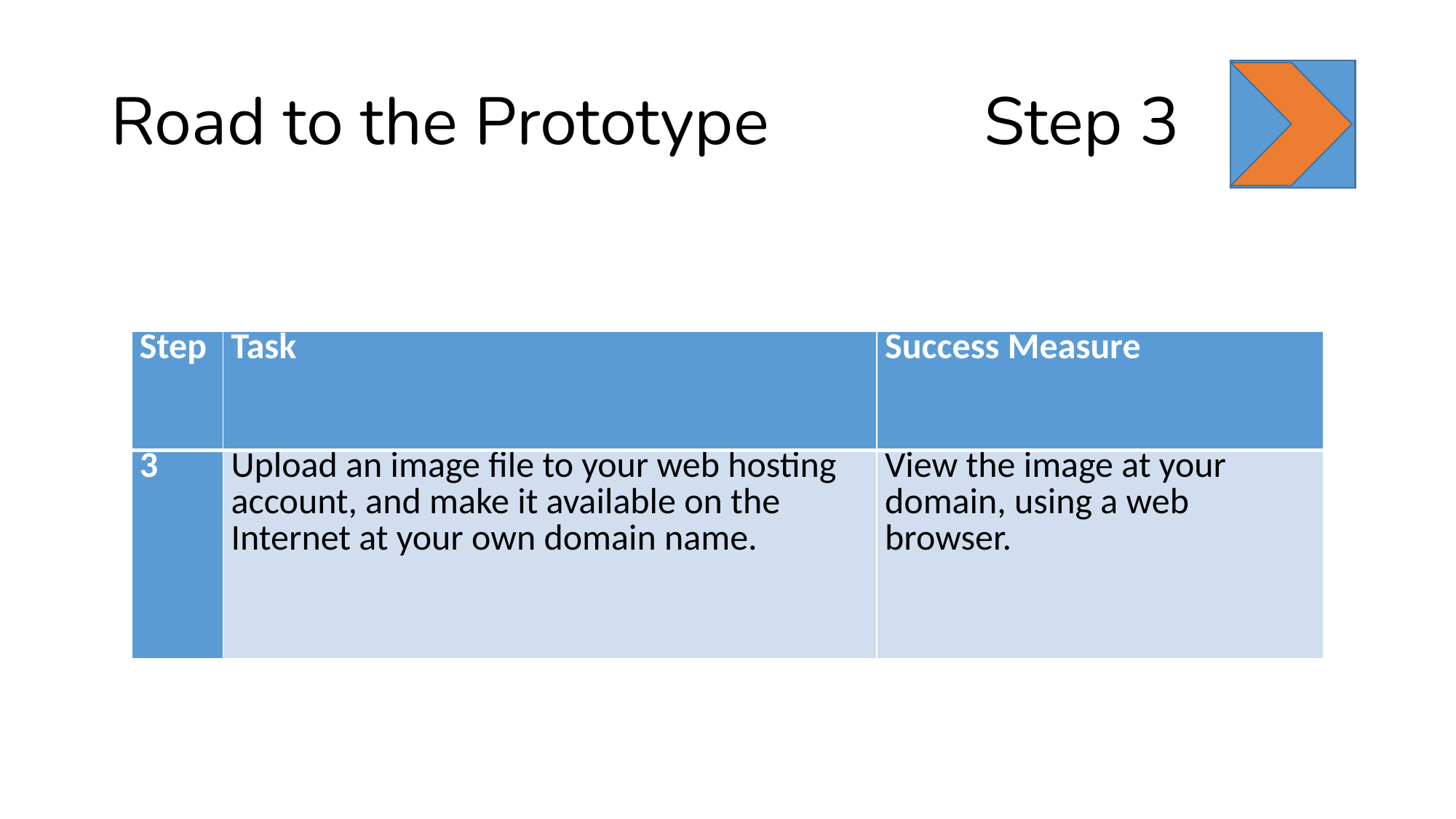

# Road to the Prototype		Step 3

| Step | Task | Success Measure |
| --- | --- | --- |
| 3 | Upload an image file to your web hosting account, and make it available on the Internet at your own domain name. | View the image at your domain, using a web browser. |